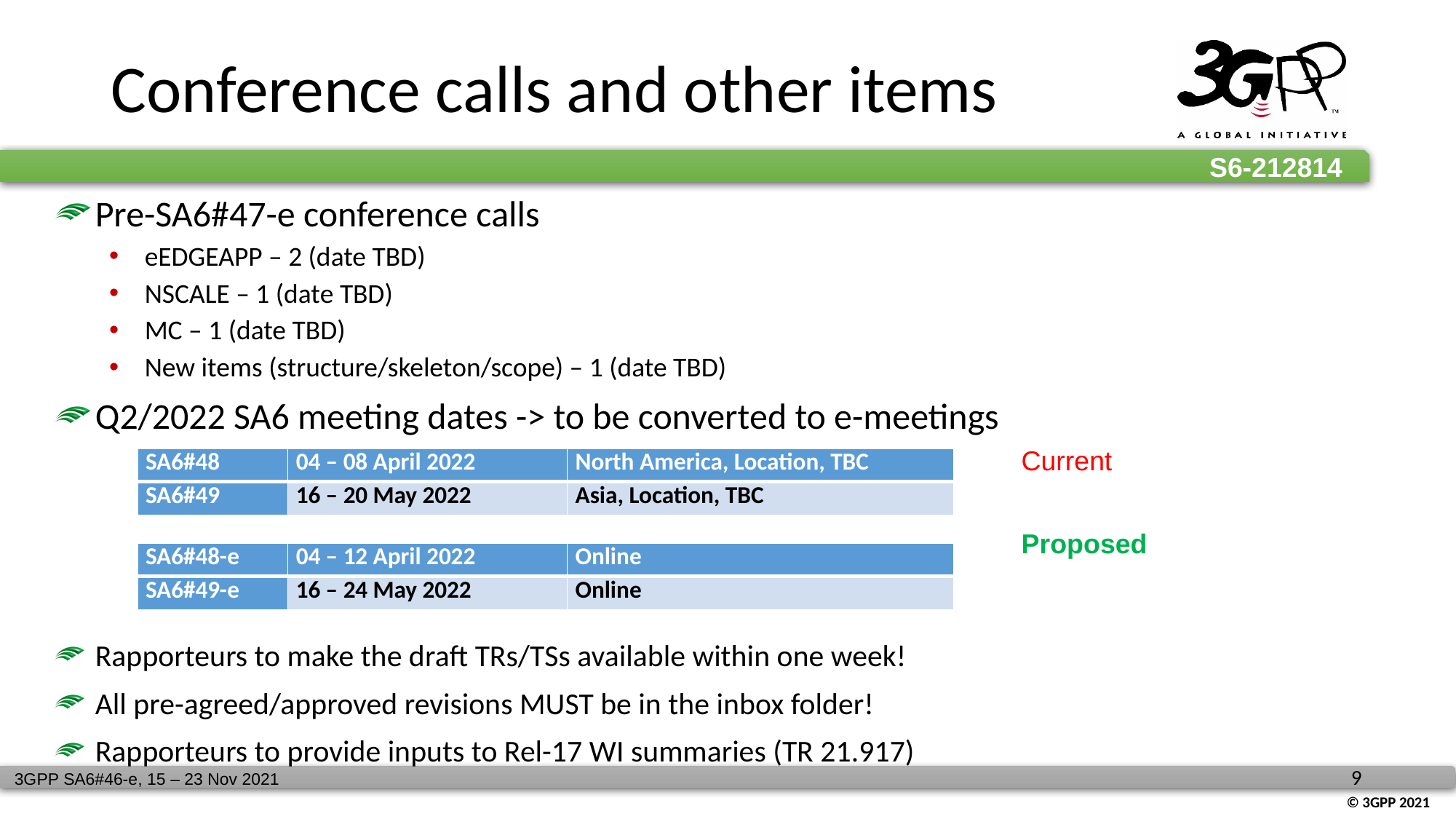

# Conference calls and other items
Pre-SA6#47-e conference calls
eEDGEAPP – 2 (date TBD)
NSCALE – 1 (date TBD)
MC – 1 (date TBD)
New items (structure/skeleton/scope) – 1 (date TBD)
Q2/2022 SA6 meeting dates -> to be converted to e-meetings

Rapporteurs to make the draft TRs/TSs available within one week!
All pre-agreed/approved revisions MUST be in the inbox folder!
Rapporteurs to provide inputs to Rel-17 WI summaries (TR 21.917)

Current
| SA6#48 | 04 – 08 April 2022 | North America, Location, TBC |
| --- | --- | --- |
| SA6#49 | 16 – 20 May 2022 | Asia, Location, TBC |
Proposed
| SA6#48-e | 04 – 12 April 2022 | Online |
| --- | --- | --- |
| SA6#49-e | 16 – 24 May 2022 | Online |